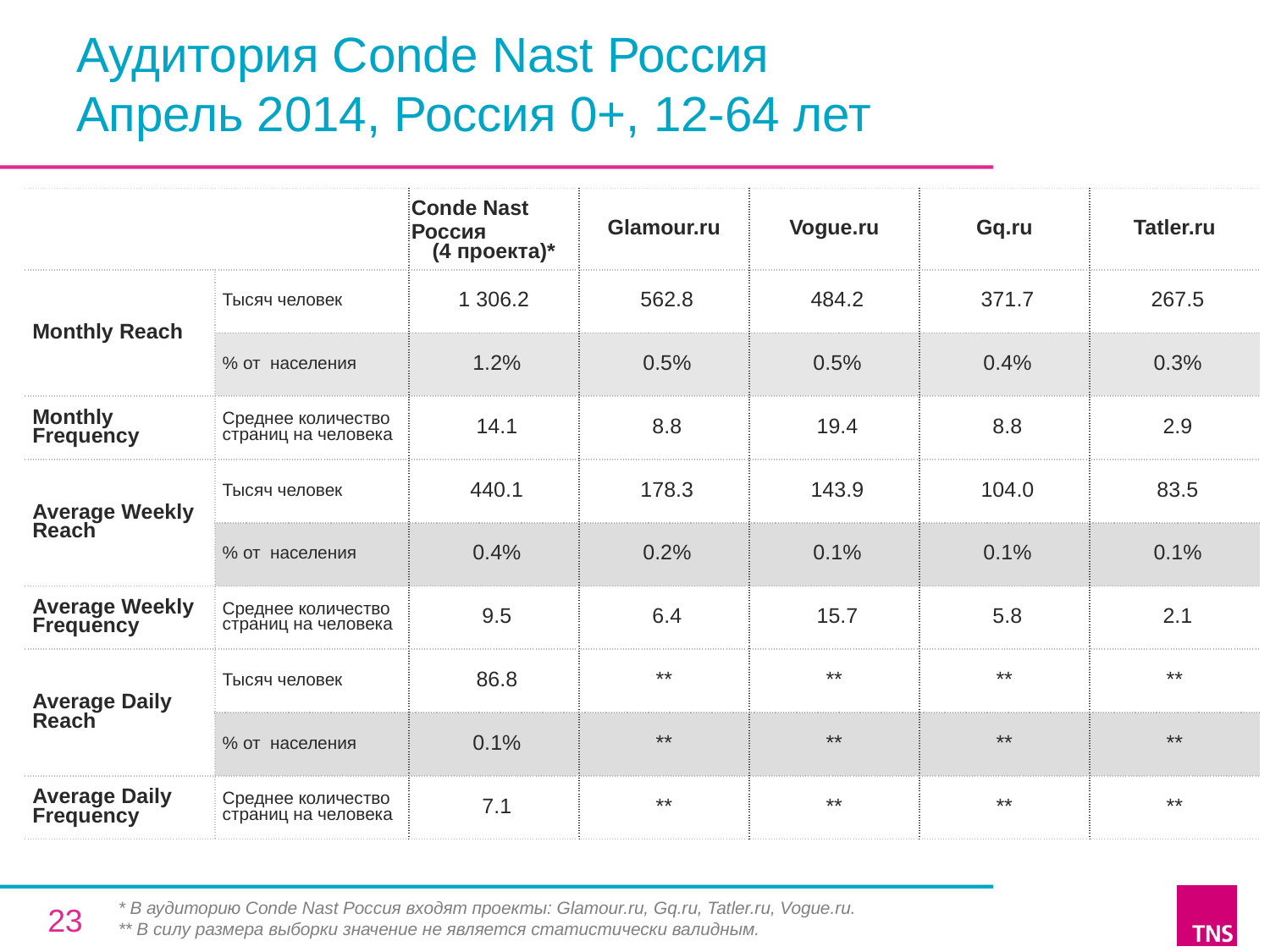

# Аудитория Conde Nast Россия Апрель 2014, Россия 0+, 12-64 лет
|  |  | Conde Nast Россия (4 проекта)\* | Glamour.ru | Vogue.ru | Gq.ru | Tatler.ru |
| --- | --- | --- | --- | --- | --- | --- |
| Monthly Reach | Тысяч человек | 1 306.2 | 562.8 | 484.2 | 371.7 | 267.5 |
|  | % от населения | 1.2% | 0.5% | 0.5% | 0.4% | 0.3% |
| Monthly Frequency | Среднее количество страниц на человека | 14.1 | 8.8 | 19.4 | 8.8 | 2.9 |
| Average Weekly Reach | Тысяч человек | 440.1 | 178.3 | 143.9 | 104.0 | 83.5 |
|  | % от населения | 0.4% | 0.2% | 0.1% | 0.1% | 0.1% |
| Average Weekly Frequency | Среднее количество страниц на человека | 9.5 | 6.4 | 15.7 | 5.8 | 2.1 |
| Average Daily Reach | Тысяч человек | 86.8 | \*\* | \*\* | \*\* | \*\* |
|  | % от населения | 0.1% | \*\* | \*\* | \*\* | \*\* |
| Average Daily Frequency | Среднее количество страниц на человека | 7.1 | \*\* | \*\* | \*\* | \*\* |
* В аудиторию Conde Nast Россия входят проекты: Glamour.ru, Gq.ru, Tatler.ru, Vogue.ru.
** В силу размера выборки значение не является статистически валидным.
23